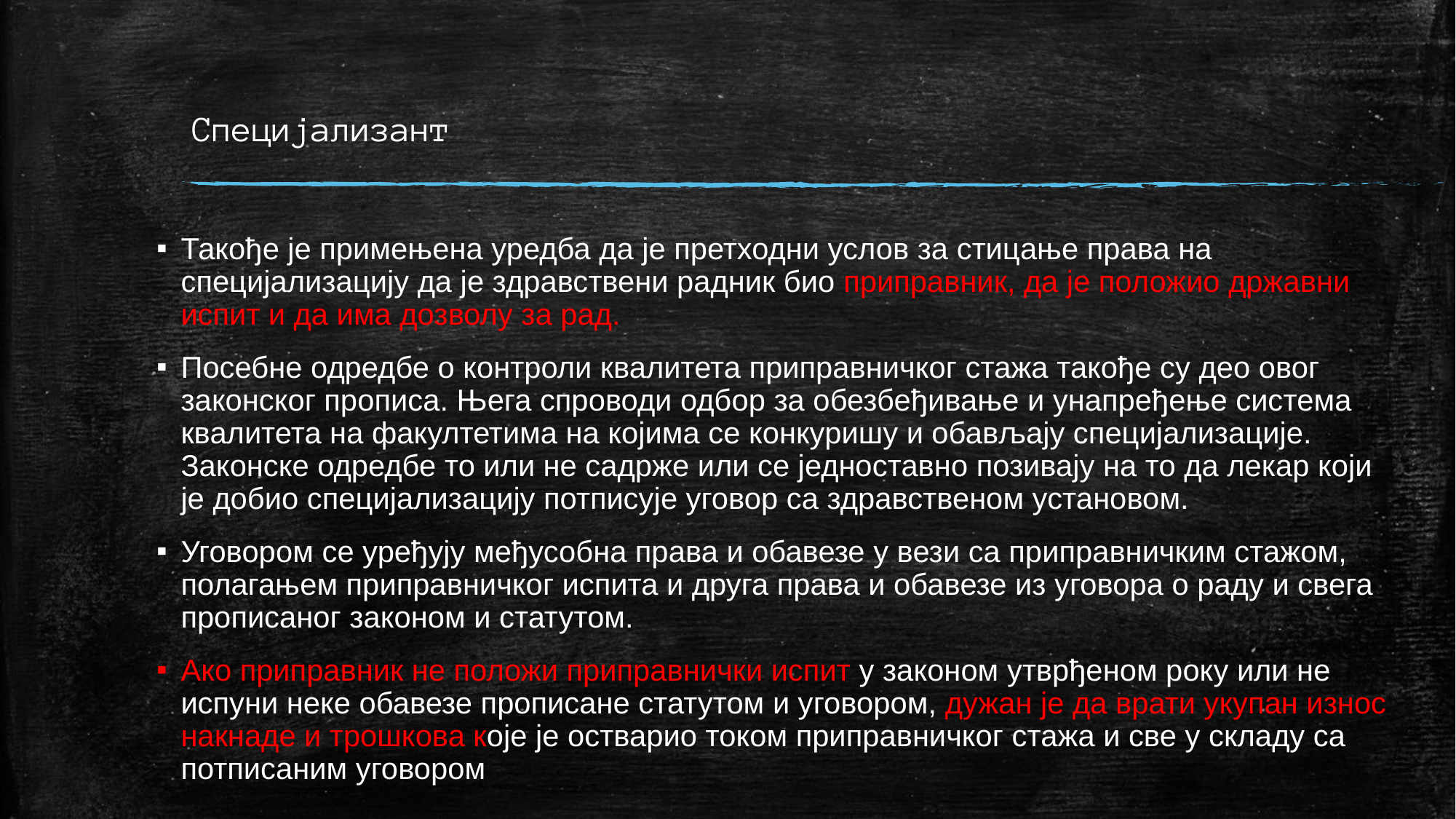

# Специјализант
Такође је примењена уредба да је претходни услов за стицање права на специјализацију да је здравствени радник био приправник, да је положио државни испит и да има дозволу за рад.
Посебне одредбе о контроли квалитета приправничког стажа такође су део овог законског прописа. Њега спроводи одбор за обезбеђивање и унапређење система квалитета на факултетима на којима се конкуришу и обављају специјализације. Законске одредбе то или не садрже или се једноставно позивају на то да лекар који је добио специјализацију потписује уговор са здравственом установом.
Уговором се уређују међусобна права и обавезе у вези са приправничким стажом, полагањем приправничког испита и друга права и обавезе из уговора о раду и свега прописаног законом и статутом.
Ако приправник не положи приправнички испит у законом утврђеном року или не испуни неке обавезе прописане статутом и уговором, дужан је да врати укупан износ накнаде и трошкова које је остварио током приправничког стажа и све у складу са потписаним уговором